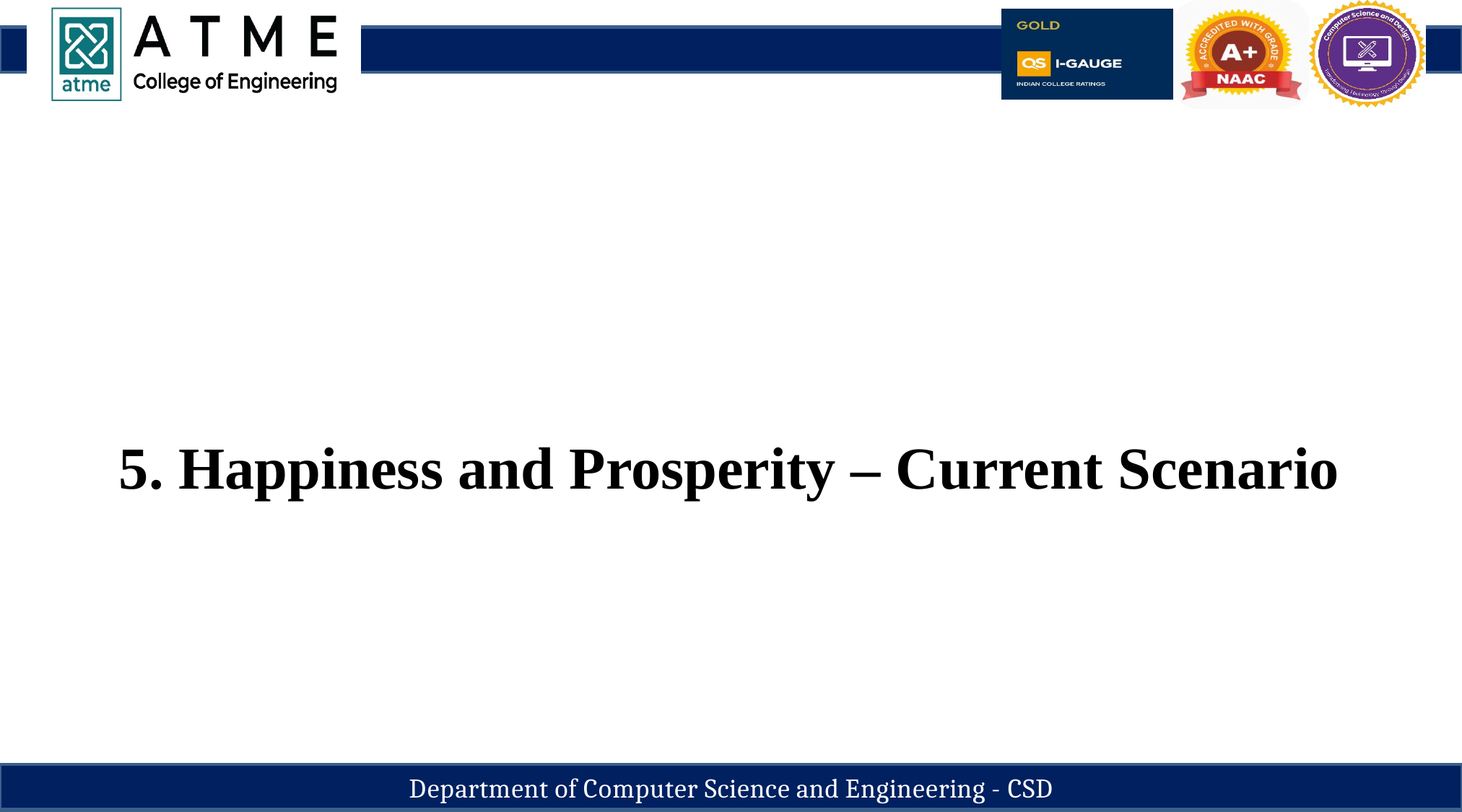

24
# 5. Happiness and Prosperity – Current Scenario
Department of Computer Science and Engineering - CSD